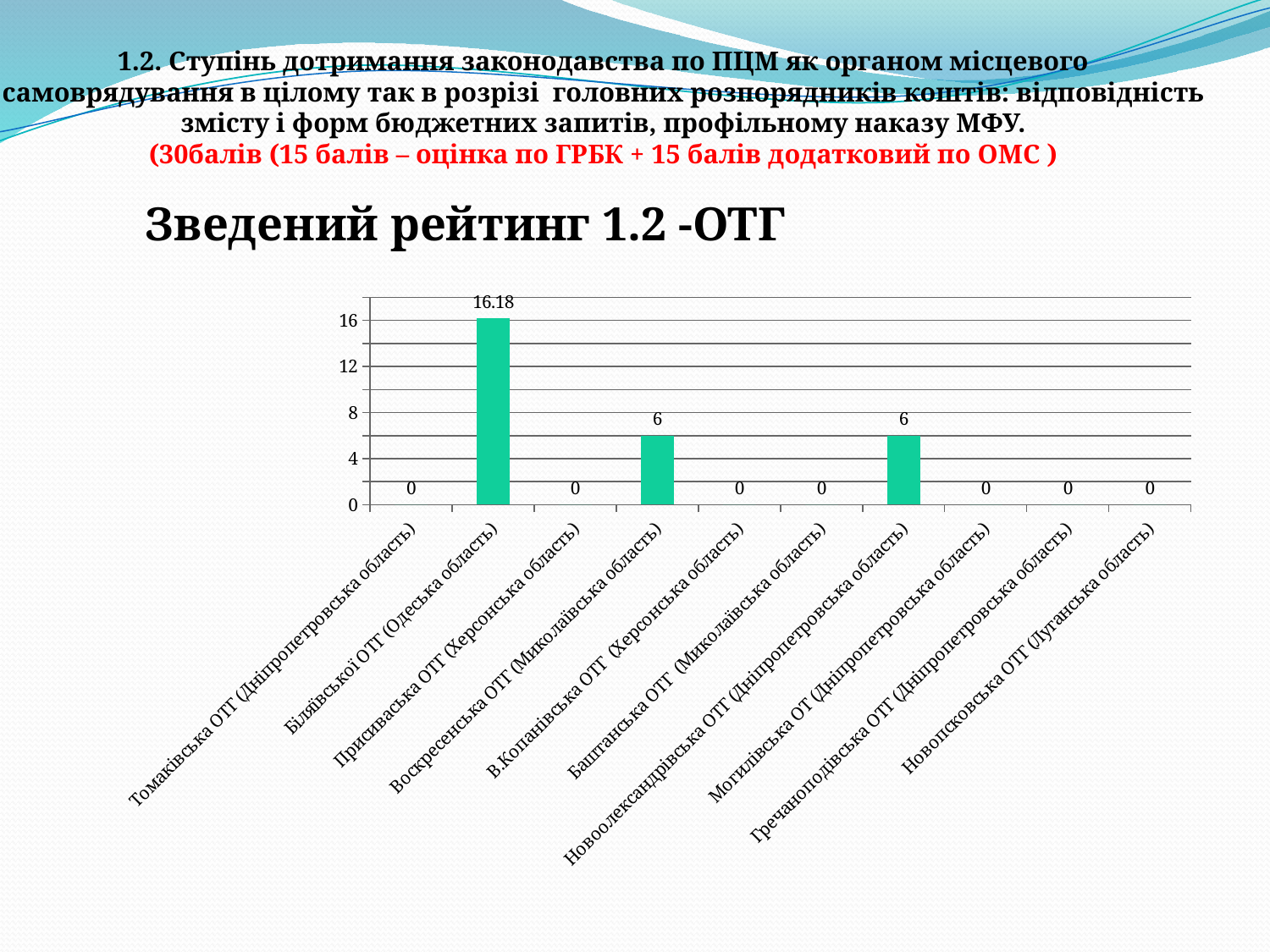

# 1.2. Ступінь дотримання законодавства по ПЦМ як органом місцевого самоврядування в цілому так в розрізі  головних розпорядників коштів: відповідність змісту і форм бюджетних запитів, профільному наказу МФУ. (30балів (15 балів – оцінка по ГРБК + 15 балів додатковий по ОМС )
Зведений рейтинг 1.2 -ОТГ

### Chart

| Category |  |
|---|---|
| Томаківська ОТГ (Дніпропетровська область) | 0.0 |
| Біляївської ОТГ (Одеська область) | 16.18 |
|  Присиваська ОТГ (Херсонська область) | 0.0 |
|  Воскресенська ОТГ (Миколаївська область) | 6.0 |
| В.Копанівська ОТГ  (Херсонська область) | 0.0 |
| Баштанська ОТГ  (Миколаївська область) | 0.0 |
| Новоолександрівська ОТГ (Дніпропетровська область) | 6.0 |
| Могилівська ОТ (Дніпропетровська область) | 0.0 |
| Гречаноподівська ОТГ (Дніпропетровська область) | 0.0 |
| Новопсковська ОТГ (Луганська область) | 0.0 |